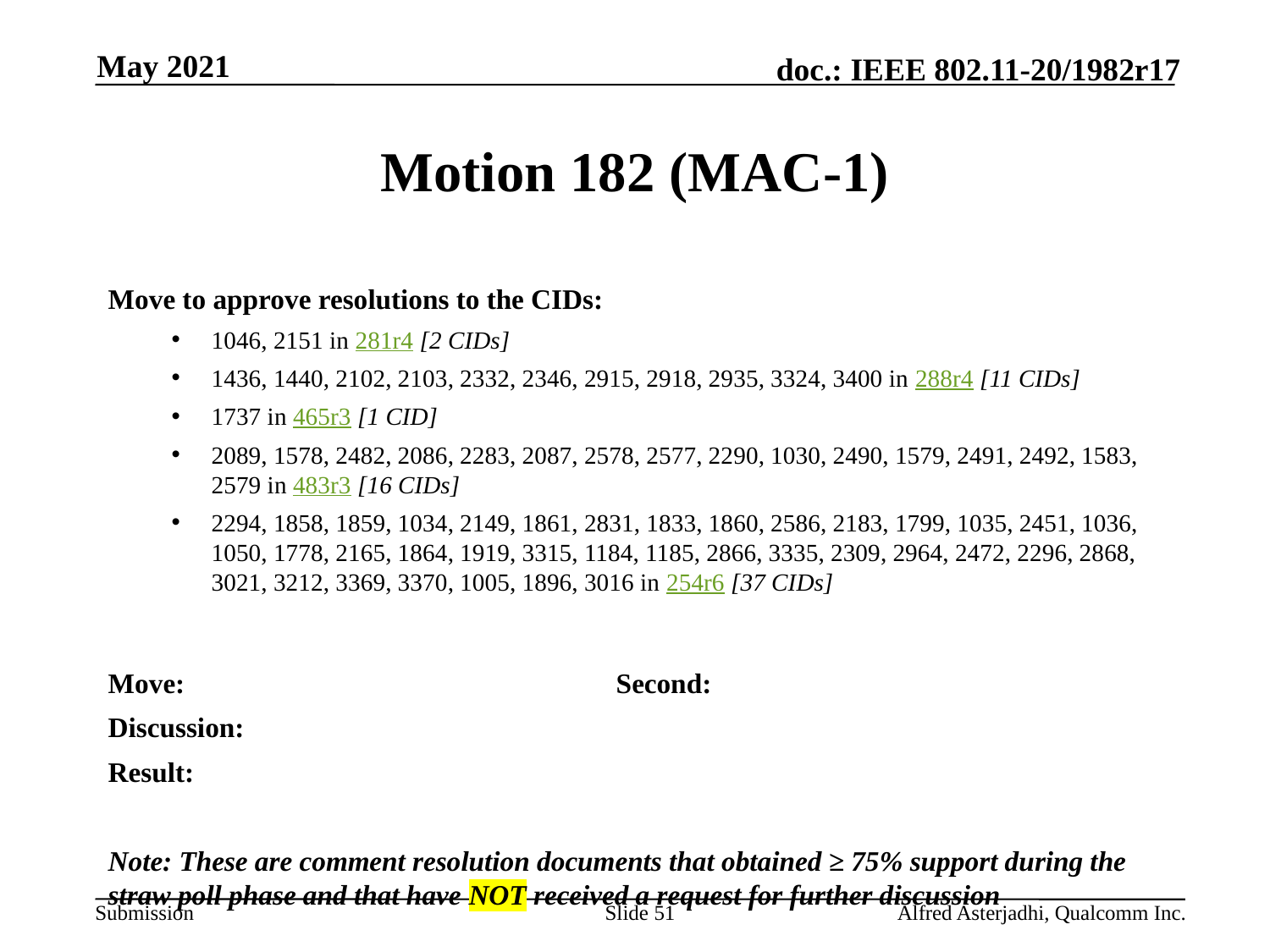

May 2021
# Motion 182 (MAC-1)
Move to approve resolutions to the CIDs:
1046, 2151 in 281r4 [2 CIDs]
1436, 1440, 2102, 2103, 2332, 2346, 2915, 2918, 2935, 3324, 3400 in 288r4 [11 CIDs]
1737 in 465r3 [1 CID]
2089, 1578, 2482, 2086, 2283, 2087, 2578, 2577, 2290, 1030, 2490, 1579, 2491, 2492, 1583, 2579 in 483r3 [16 CIDs]
2294, 1858, 1859, 1034, 2149, 1861, 2831, 1833, 1860, 2586, 2183, 1799, 1035, 2451, 1036, 1050, 1778, 2165, 1864, 1919, 3315, 1184, 1185, 2866, 3335, 2309, 2964, 2472, 2296, 2868, 3021, 3212, 3369, 3370, 1005, 1896, 3016 in 254r6 [37 CIDs]

Move: 				Second:
Discussion:
Result:

Note: These are comment resolution documents that obtained ≥ 75% support during the straw poll phase and that have NOT received a request for further discussion
Slide 51
Alfred Asterjadhi, Qualcomm Inc.